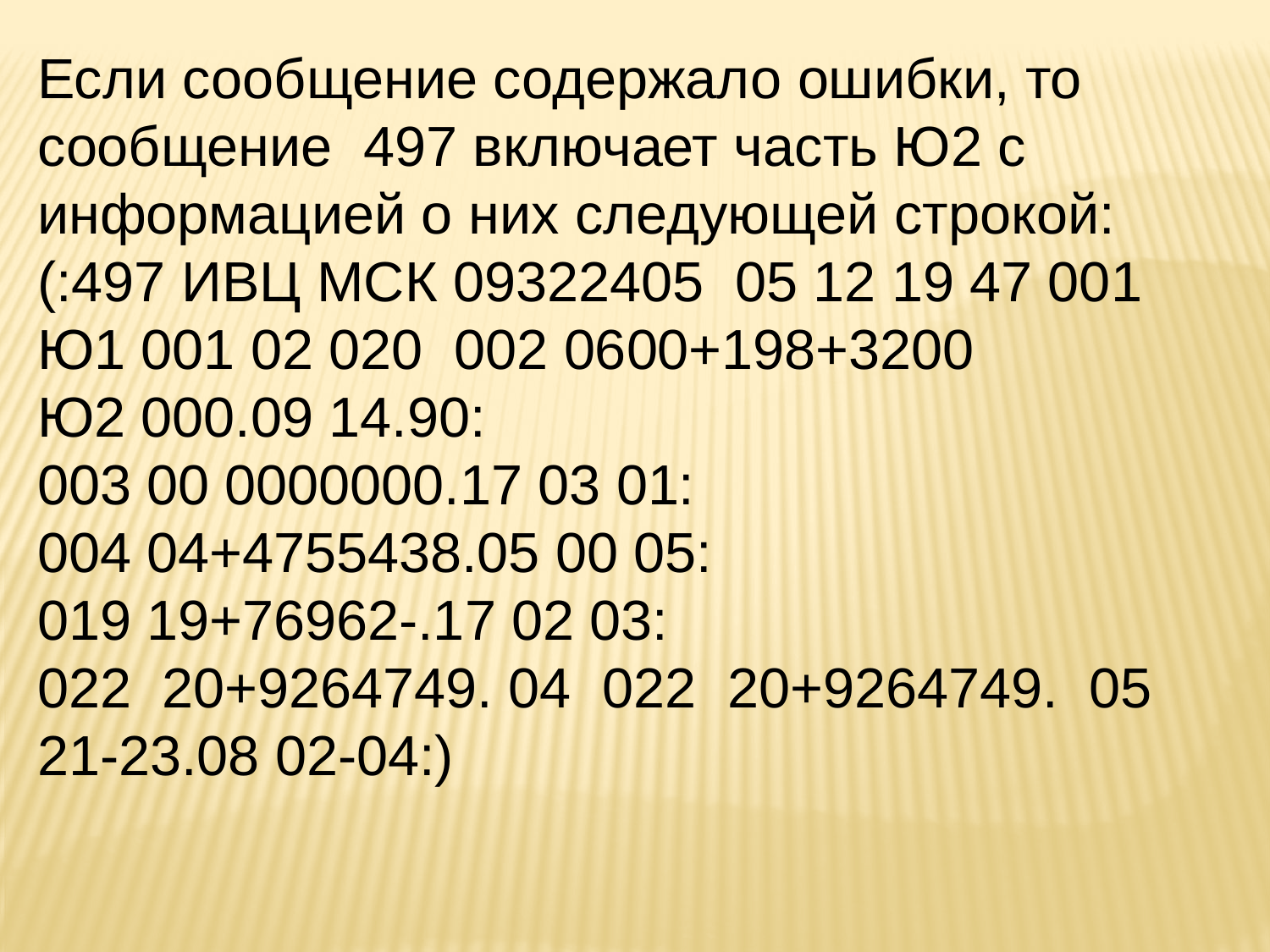

Если сообщение содержало ошибки, то сообщение  497 включает часть Ю2 с информацией о них следующей строкой:
(:497 ИВЦ МСК 09322405  05 12 19 47 001
Ю1 001 02 020  002 0600+198+3200
Ю2 000.09 14.90:
003 00 0000000.17 03 01:
004 04+4755438.05 00 05:
019 19+76962-.17 02 03:
022  20+9264749. 04  022  20+9264749.  05 21-23.08 02-04:)